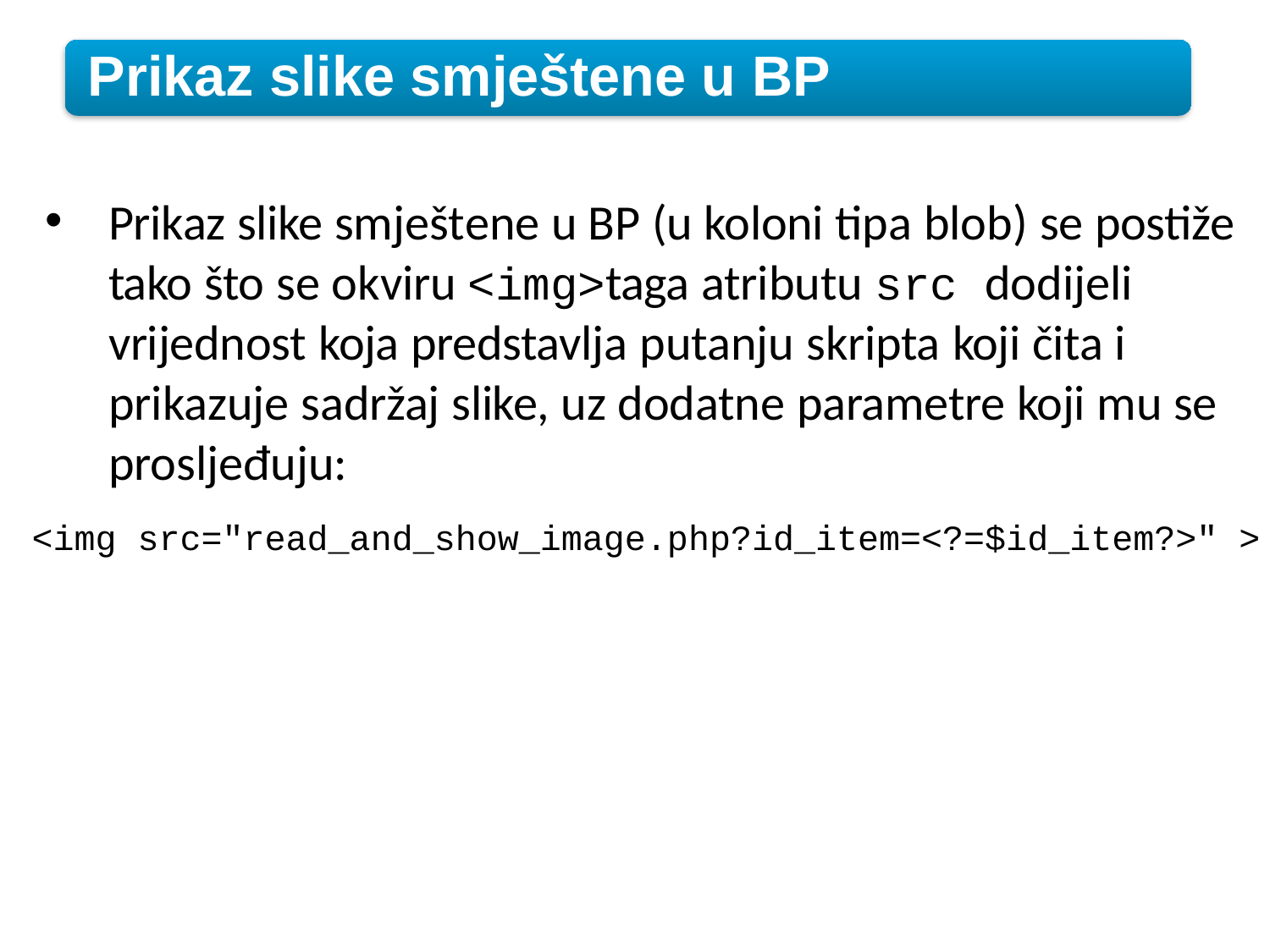

Prikaz slike smještene u BP
Prikaz slike smještene u BP (u koloni tipa blob) se postiže tako što se okviru <img>taga atributu src dodijeli vrijednost koja predstavlja putanju skripta koji čita i prikazuje sadržaj slike, uz dodatne parametre koji mu se prosljeđuju:
<img src="read_and_show_image.php?id_item=<?=$id_item?>" >